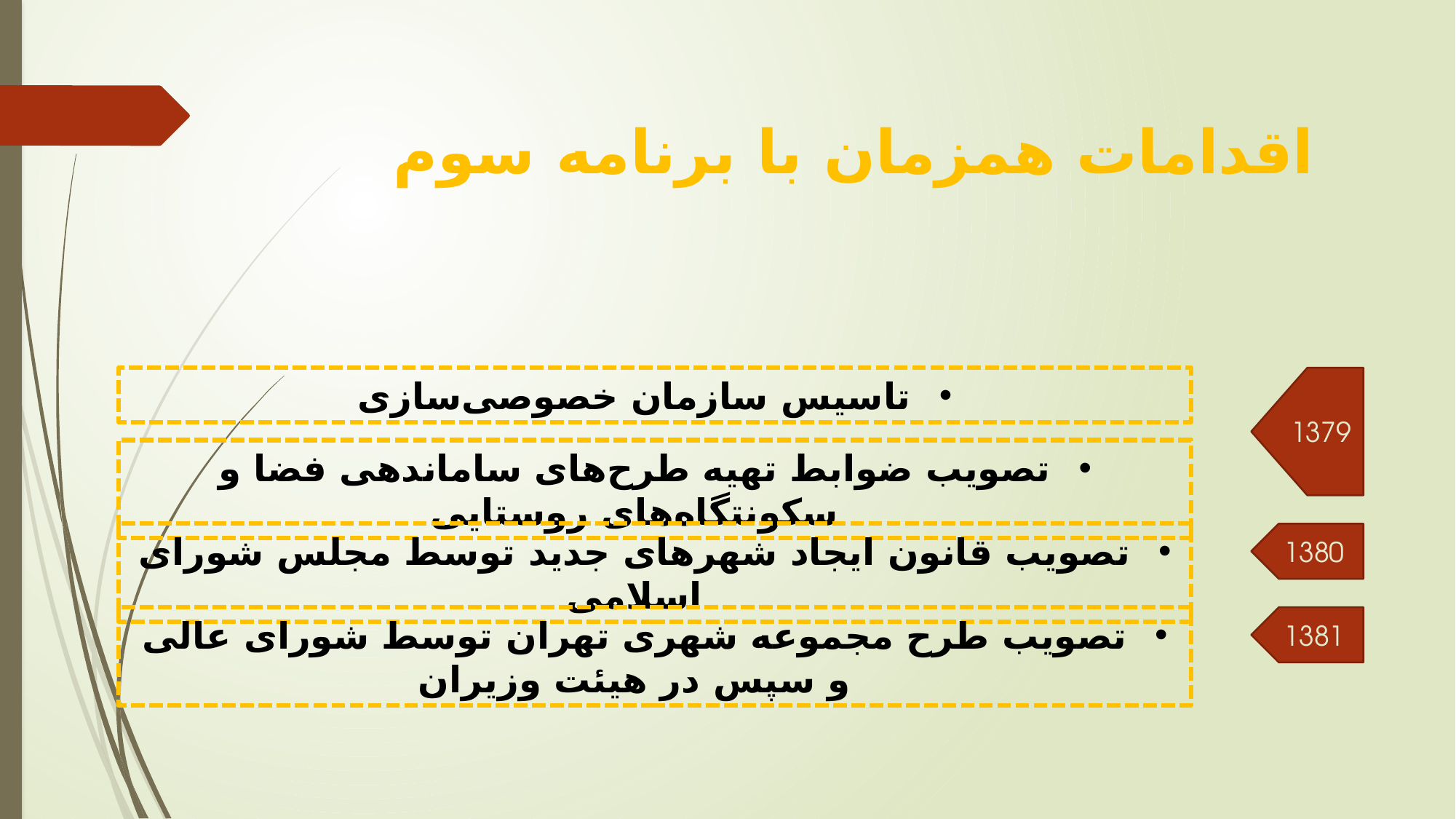

اقدامات همزمان با برنامه سوم
تاسیس سازمان خصوصی‌سازی
1379
تصویب ضوابط تهیه طرح‌های ساماندهی فضا و سکونتگاه‌های روستایی
تصویب قانون ایجاد شهرهای جدید توسط مجلس شورای اسلامی
1380
تصویب طرح مجموعه شهری تهران توسط شورای عالی و سپس در هیئت وزیران
1381